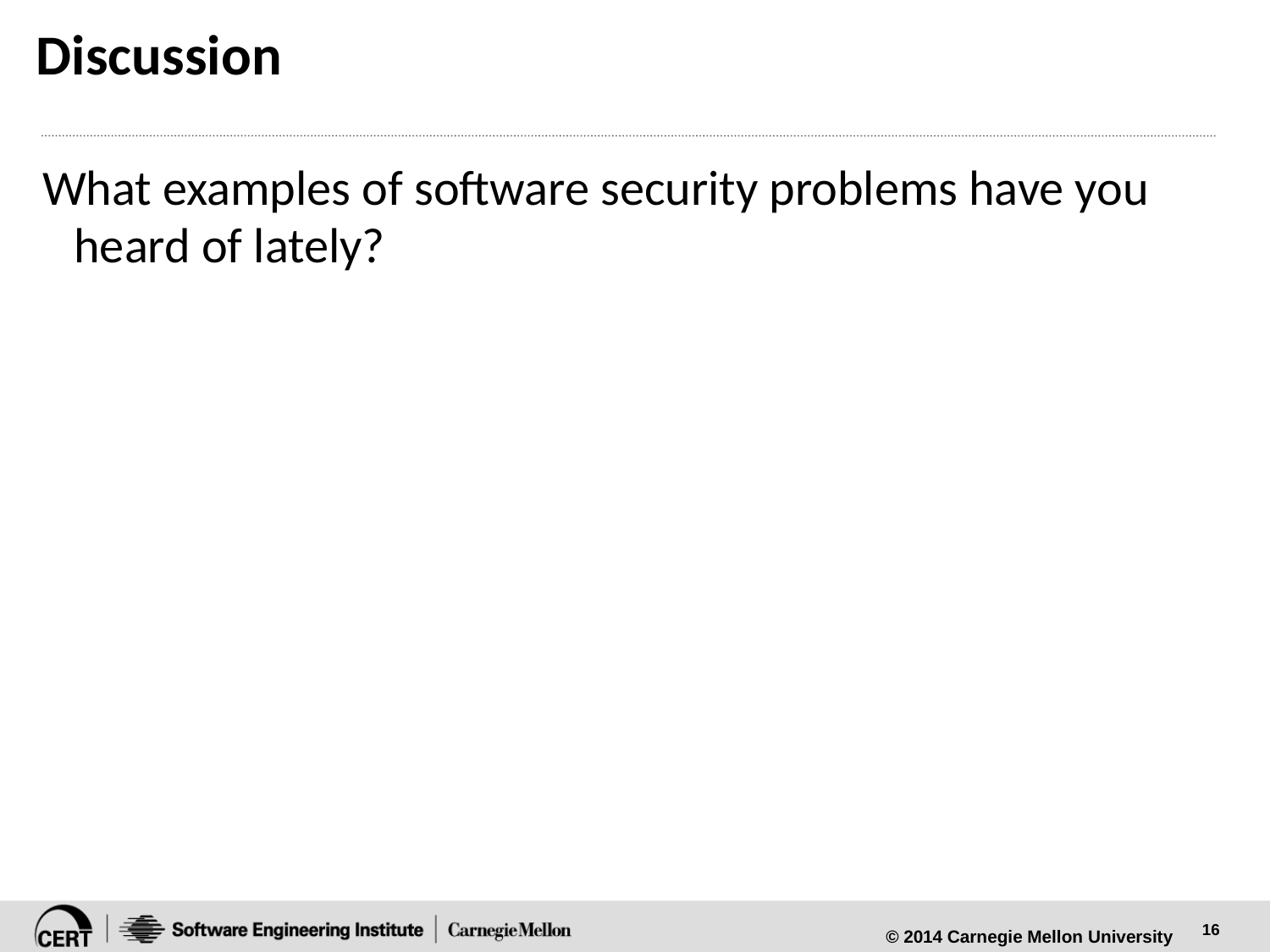

# Discussion
What examples of software security problems have you heard of lately?